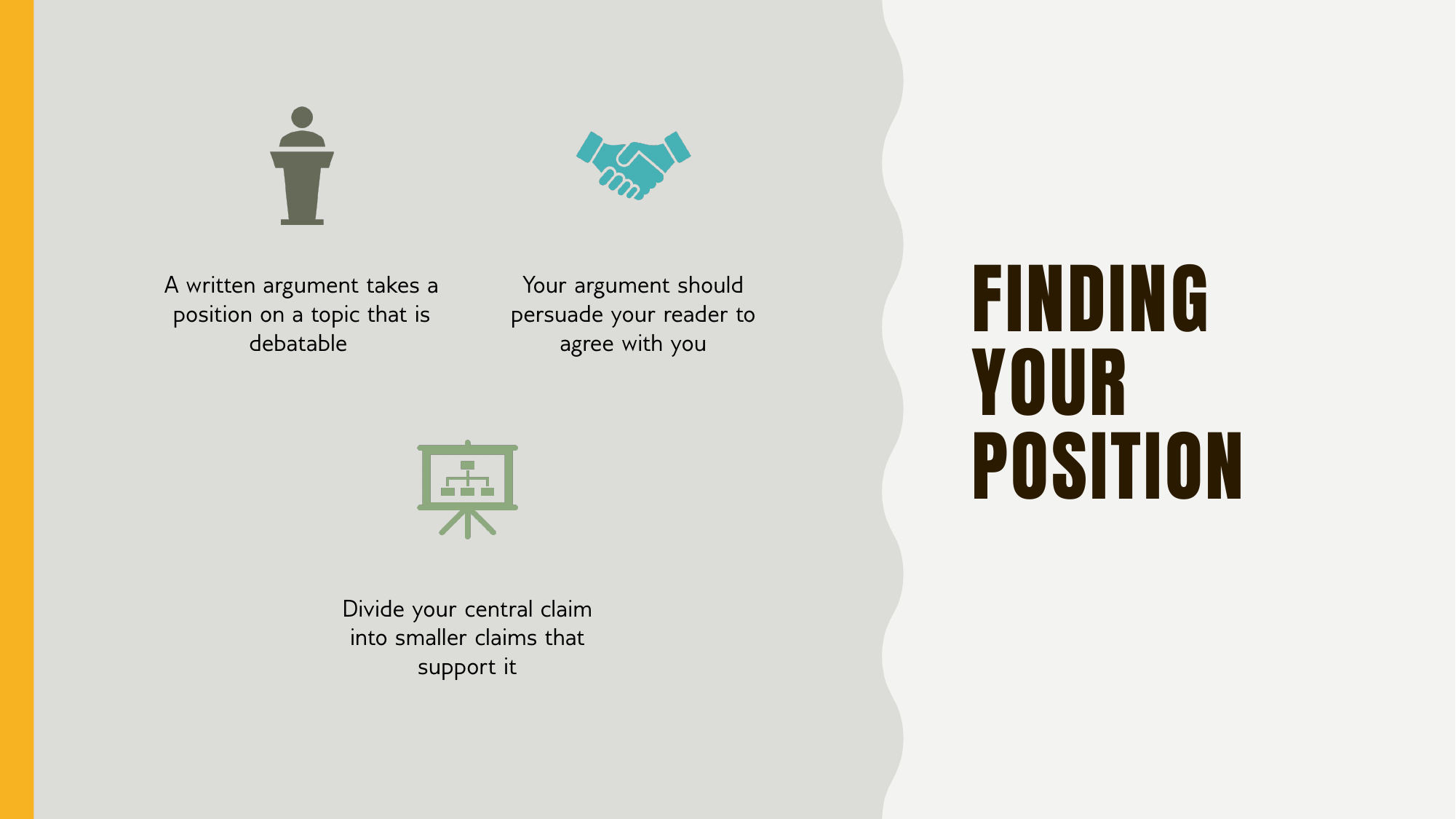

A written argument takes a position on a topic that is debatable
Your argument should persuade your reader to agree with you
Divide your central claim into smaller claims that support it
# Finding your position